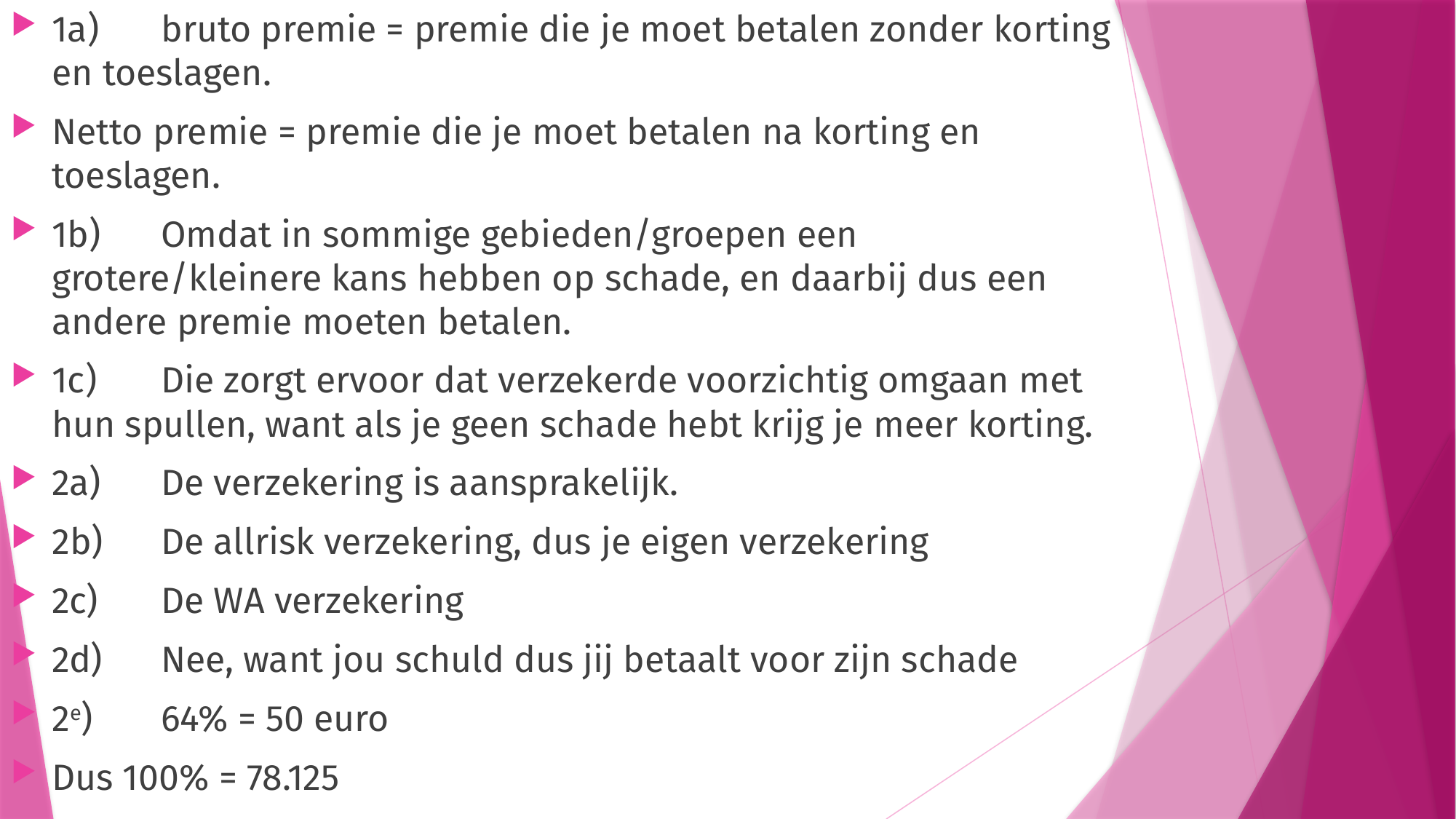

1a)	bruto premie = premie die je moet betalen zonder korting en toeslagen.
Netto premie = premie die je moet betalen na korting en toeslagen.
1b)	Omdat in sommige gebieden/groepen een grotere/kleinere kans hebben op schade, en daarbij dus een andere premie moeten betalen.
1c)	Die zorgt ervoor dat verzekerde voorzichtig omgaan met hun spullen, want als je geen schade hebt krijg je meer korting.
2a)	De verzekering is aansprakelijk.
2b)	De allrisk verzekering, dus je eigen verzekering
2c)	De WA verzekering
2d)	Nee, want jou schuld dus jij betaalt voor zijn schade
2e) 	64% = 50 euro
Dus 100% = 78.125